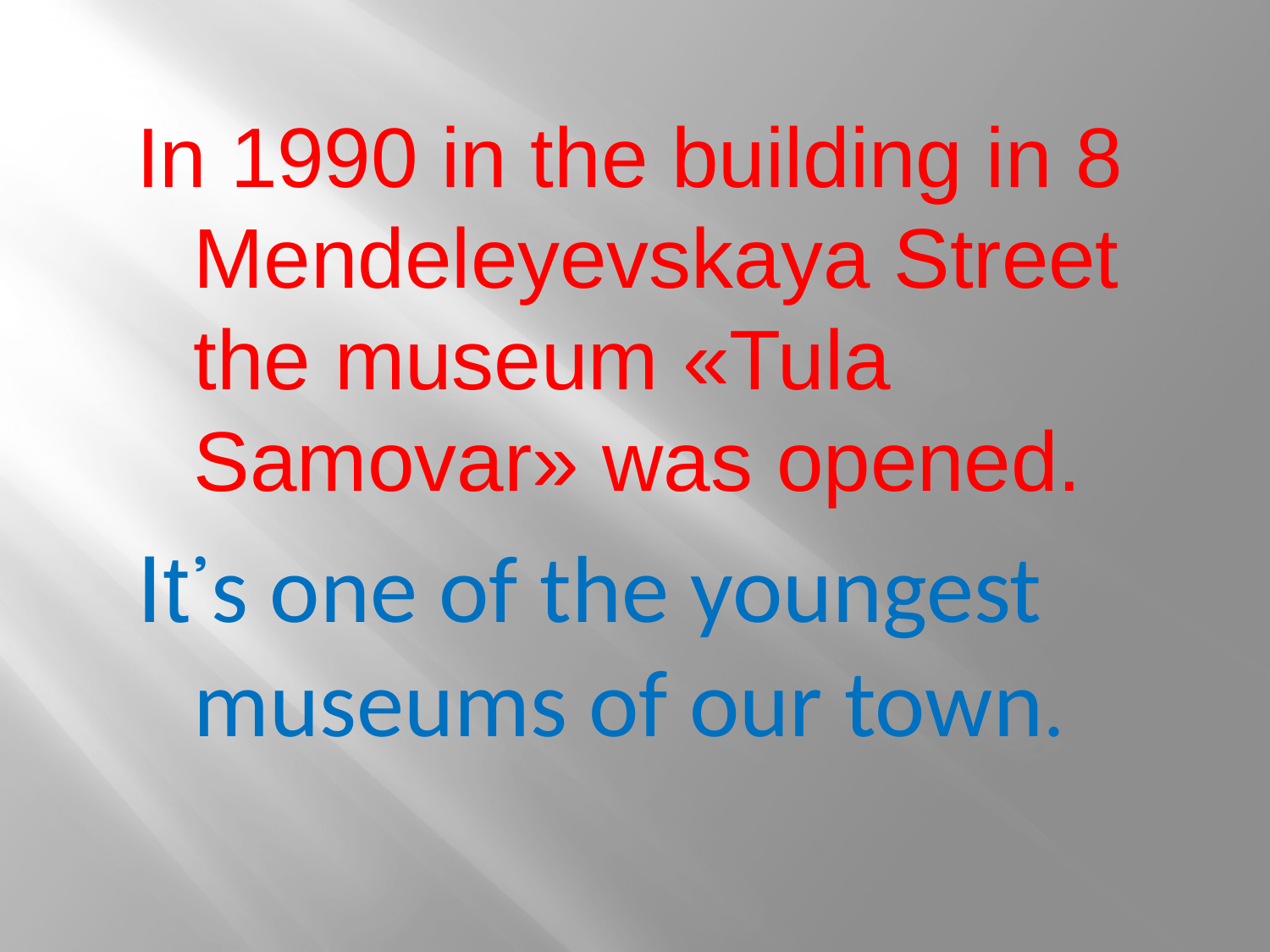

#
In 1990 in the building in 8 Mendeleyevskaya Street the museum «Tula Samovar» was opened.
It᾽s one of the youngest museums of our town.